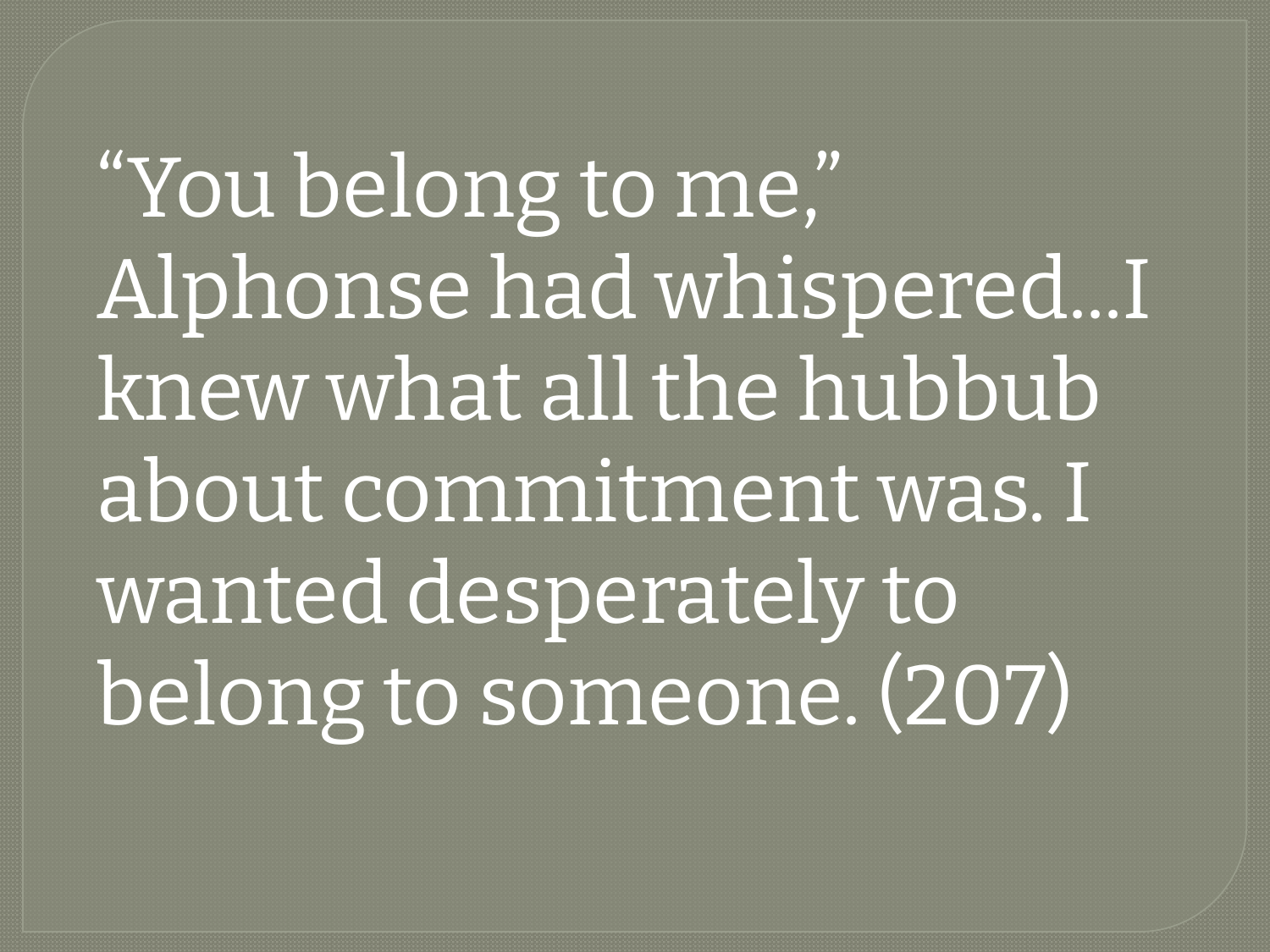

“You belong to me,” Alphonse had whispered...I knew what all the hubbub about commitment was. I wanted desperately to belong to someone. (207)